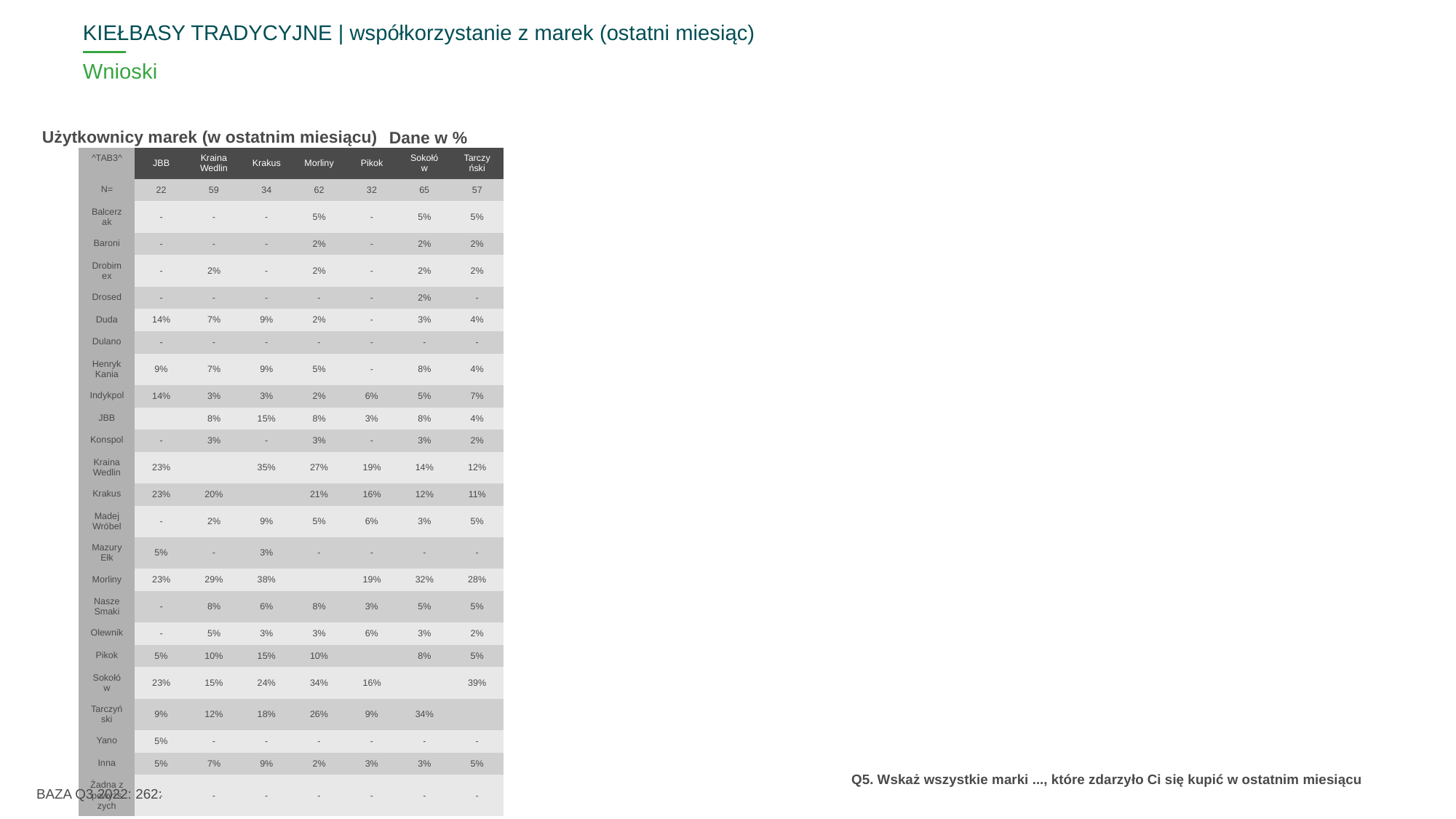

KIEŁBASY TRADYCYJNE | współkorzystanie z marek (ostatni miesiąc)
# Wnioski
Użytkownicy marek (w ostatnim miesiącu)
Dane w %
| ^TAB3^ | JBB | Kraina Wedlin | Krakus | Morliny | Pikok | Sokołów | Tarczyński |
| --- | --- | --- | --- | --- | --- | --- | --- |
| N= | 22 | 59 | 34 | 62 | 32 | 65 | 57 |
| Balcerzak | - | - | - | 5% | - | 5% | 5% |
| Baroni | - | - | - | 2% | - | 2% | 2% |
| Drobimex | - | 2% | - | 2% | - | 2% | 2% |
| Drosed | - | - | - | - | - | 2% | - |
| Duda | 14% | 7% | 9% | 2% | - | 3% | 4% |
| Dulano | - | - | - | - | - | - | - |
| Henryk Kania | 9% | 7% | 9% | 5% | - | 8% | 4% |
| Indykpol | 14% | 3% | 3% | 2% | 6% | 5% | 7% |
| JBB |  | 8% | 15% | 8% | 3% | 8% | 4% |
| Konspol | - | 3% | - | 3% | - | 3% | 2% |
| Kraina Wedlin | 23% |  | 35% | 27% | 19% | 14% | 12% |
| Krakus | 23% | 20% |  | 21% | 16% | 12% | 11% |
| Madej Wróbel | - | 2% | 9% | 5% | 6% | 3% | 5% |
| Mazury Ełk | 5% | - | 3% | - | - | - | - |
| Morliny | 23% | 29% | 38% |  | 19% | 32% | 28% |
| Nasze Smaki | - | 8% | 6% | 8% | 3% | 5% | 5% |
| Olewnik | - | 5% | 3% | 3% | 6% | 3% | 2% |
| Pikok | 5% | 10% | 15% | 10% |  | 8% | 5% |
| Sokołów | 23% | 15% | 24% | 34% | 16% |  | 39% |
| Tarczyński | 9% | 12% | 18% | 26% | 9% | 34% |  |
| Yano | 5% | - | - | - | - | - | - |
| Inna | 5% | 7% | 9% | 2% | 3% | 3% | 5% |
| Żadna z powyższych | - | - | - | - | - | - | - |

BAZA Q3 2022: 262:
Q5. Wskaż wszystkie marki ..., które zdarzyło Ci się kupić w ostatnim miesiącu